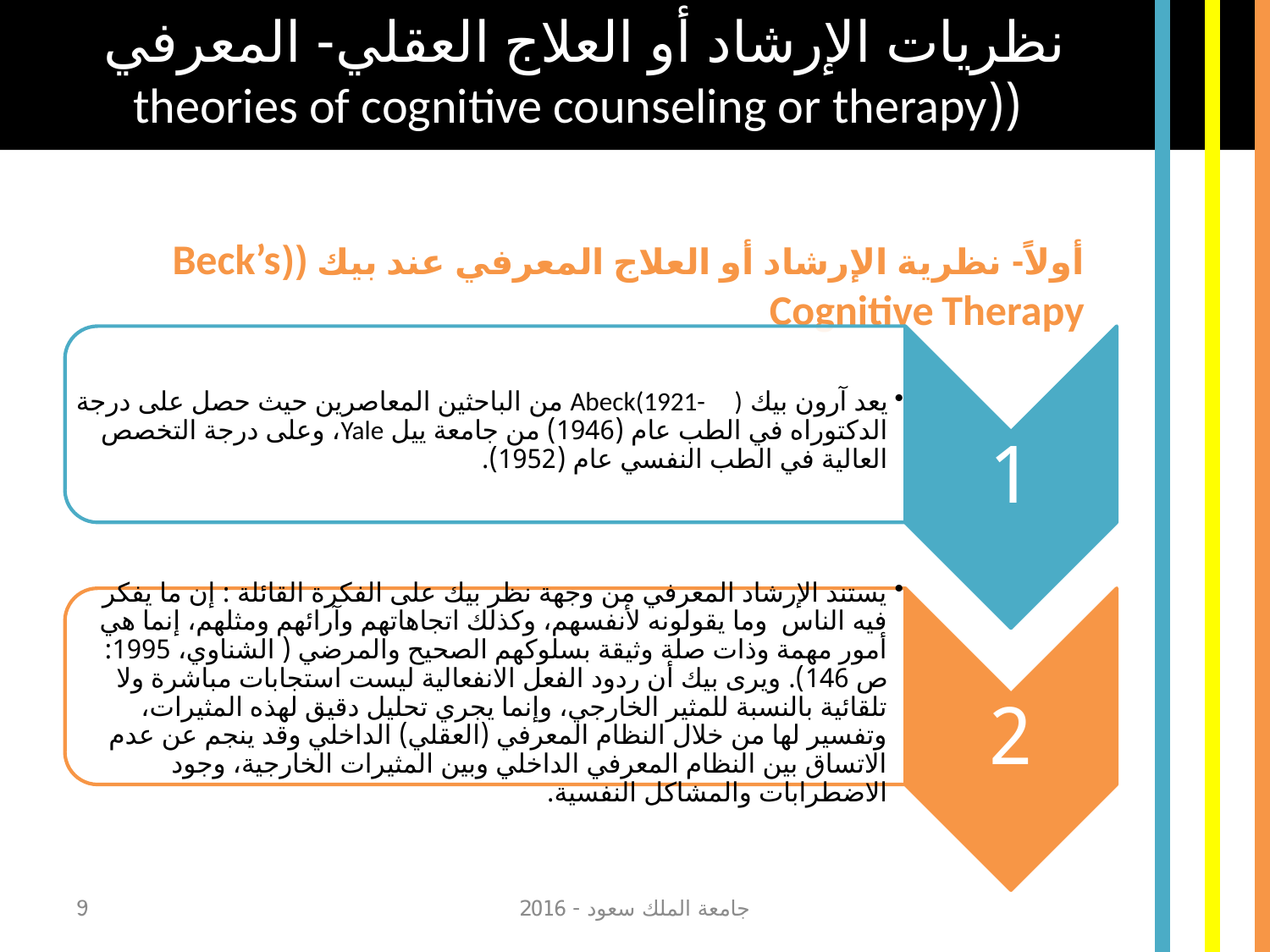

نظريات الإرشاد أو العلاج العقلي- المعرفي
((theories of cognitive counseling or therapy

أولاً- نظرية الإرشاد أو العلاج المعرفي عند بيك ((Beck’s Cognitive Therapy
1
يعد آرون بيك Abeck(1921-     ) من الباحثين المعاصرين حيث حصل على درجة الدكتوراه في الطب عام (1946) من جامعة ييل Yale، وعلى درجة التخصص العالية في الطب النفسي عام (1952).
2
يستند الإرشاد المعرفي من وجهة نظر بيك على الفكرة القائلة : إن ما يفكر فيه الناس  وما يقولونه لأنفسهم، وكذلك اتجاهاتهم وآرائهم ومثلهم، إنما هي أمور مهمة وذات صلة وثيقة بسلوكهم الصحيح والمرضي ( الشناوي، 1995: ص 146). ويرى بيك أن ردود الفعل الانفعالية ليست استجابات مباشرة ولا تلقائية بالنسبة للمثير الخارجي، وإنما يجري تحليل دقيق لهذه المثيرات، وتفسير لها من خلال النظام المعرفي (العقلي) الداخلي وقد ينجم عن عدم الاتساق بين النظام المعرفي الداخلي وبين المثيرات الخارجية، وجود الاضطرابات والمشاكل النفسية.
9
جامعة الملك سعود - 2016